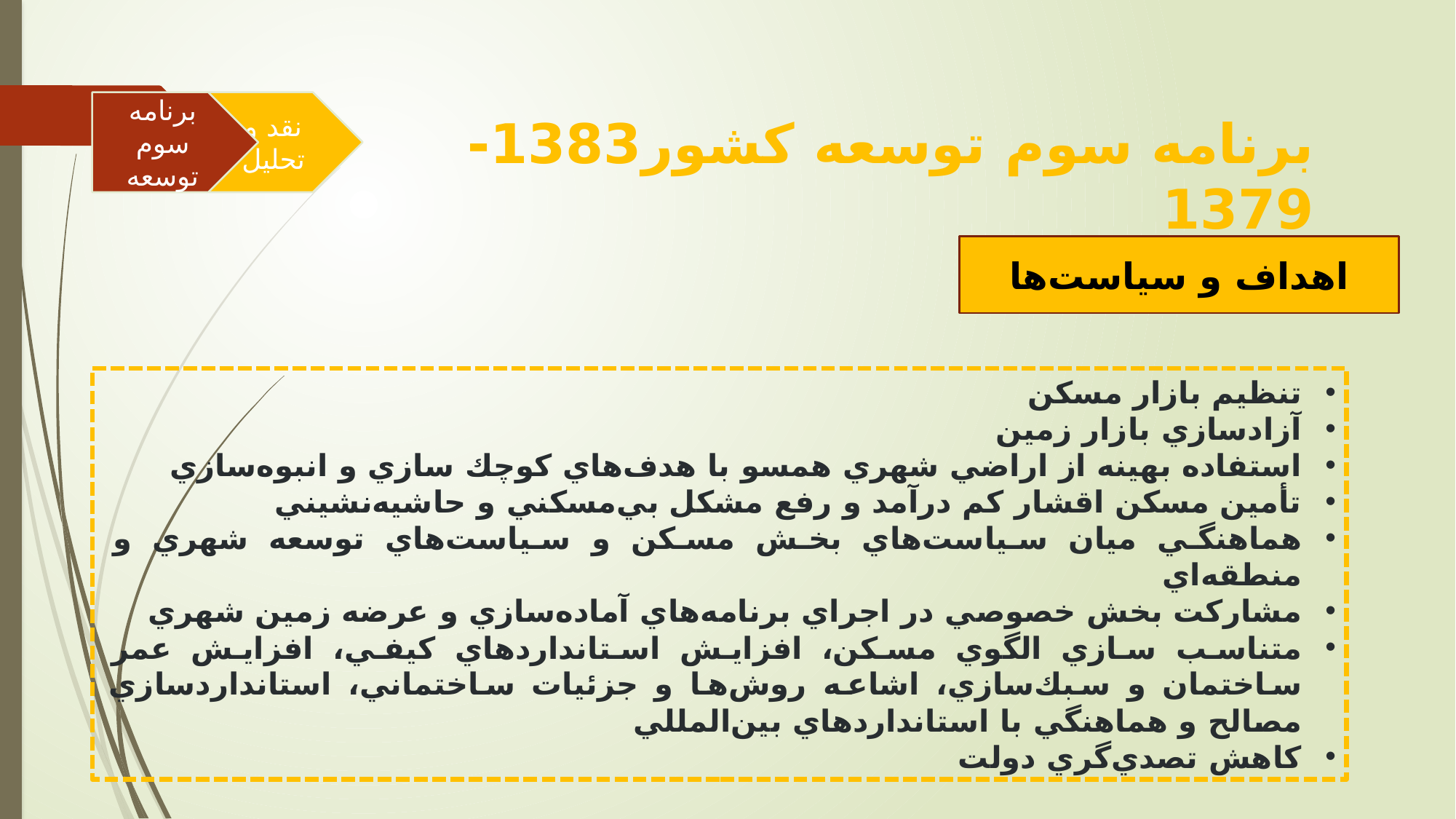

برنامه سوم توسعه
نقد و تحلیل
برنامه سوم توسعه كشور1383-1379
اهداف و سیاست‌ها
تنظيم بازار مسكن
آزادسازي بازار زمين
استفاده بهينه از اراضي شهري همسو با هدف‌هاي كوچك سازي و انبوه‌سازي
تأمين مسكن اقشار كم درآمد و رفع مشكل بي‌مسكني و حاشيه‌نشيني
هماهنگي ميان سياست‌هاي بخش مسكن و سياست‌هاي توسعه شهري و منطقه‌اي
مشاركت بخش خصوصي در اجراي برنامه‌هاي آماده‌سازي و عرضه زمين شهري
متناسب سازي الگوي مسكن، افزايش استانداردهاي كيفي، افزايش عمر ساختمان و سبك‌سازي، اشاعه روش‌ها و جزئيات ساختماني، استانداردسازي مصالح و هماهنگي با استانداردهاي بين‌المللي
كاهش تصدي‌گري دولت